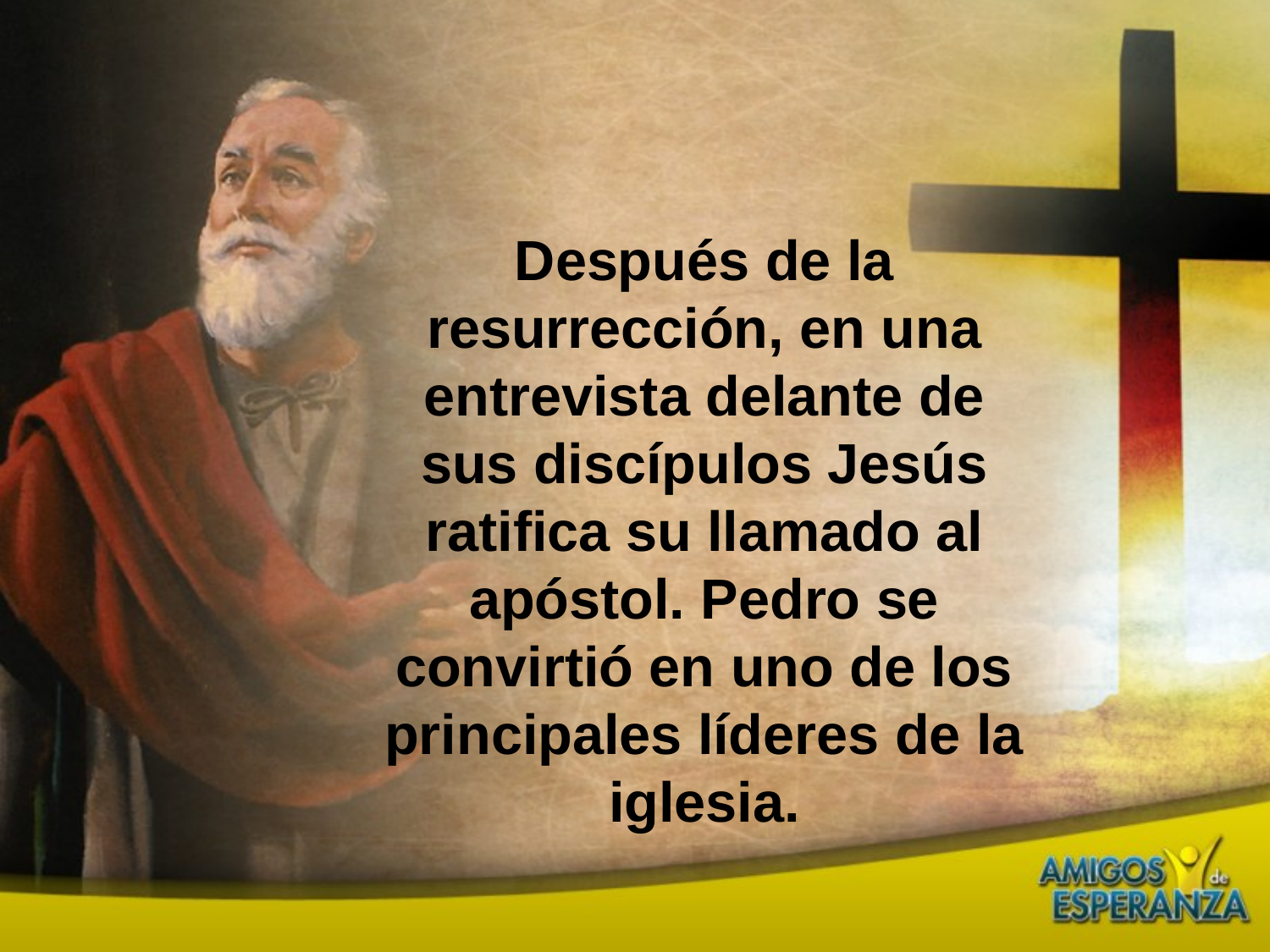

Después de la resurrección, en una entrevista delante de sus discípulos Jesús ratifica su llamado al apóstol. Pedro se convirtió en uno de los principales líderes de la iglesia.